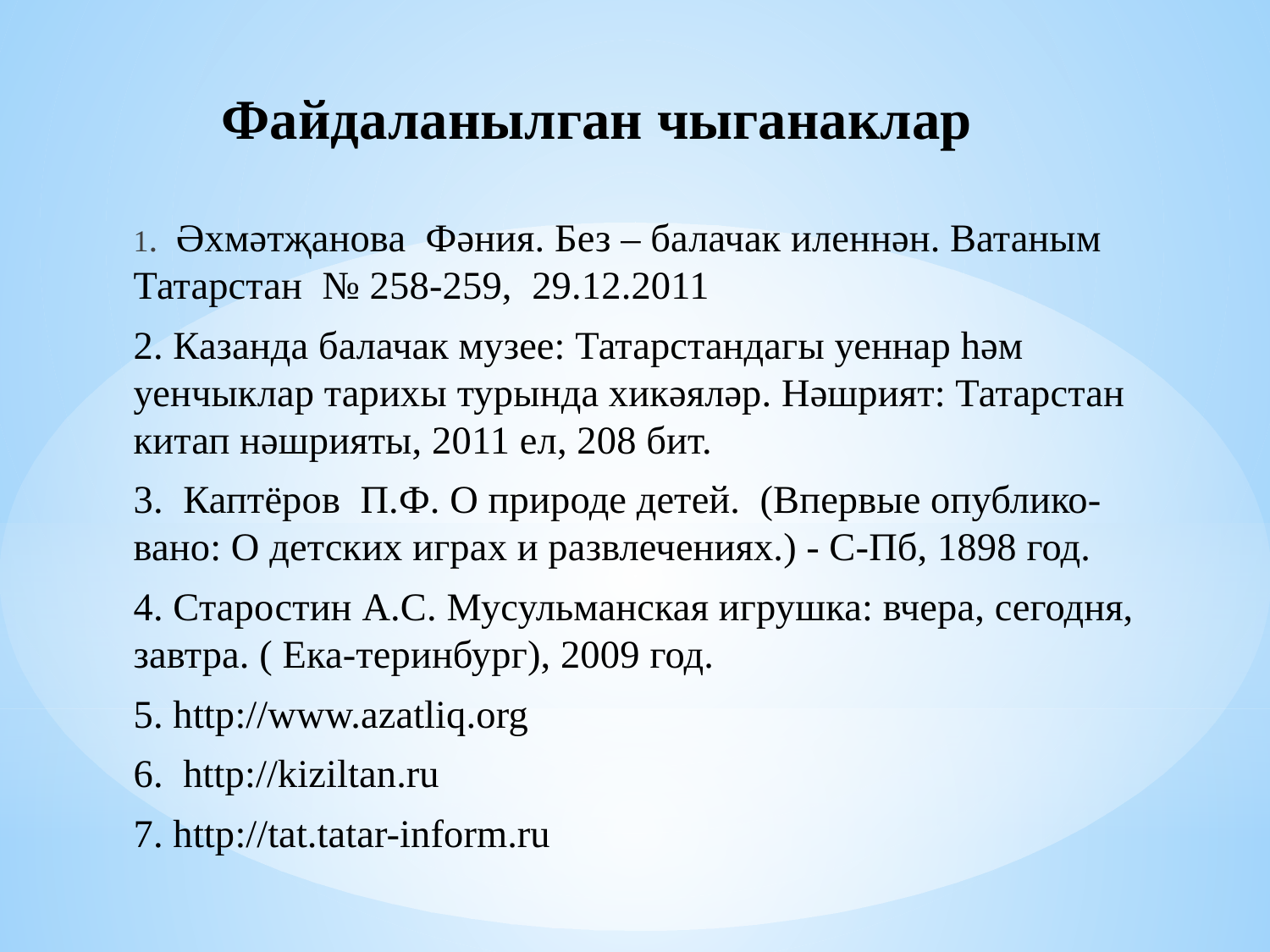

# Файдаланылган чыганаклар
1.  Әхмәтҗанова  Фәния. Без – балачак иленнән. Ватаным Татарстан  № 258-259,  29.12.2011
2. Казанда балачак музее: Татарстандагы уеннар һәм уенчыклар тарихы турында хикәяләр. Нәшрият: Татарстан китап нəшрияты, 2011 ел, 208 бит.
3.  Каптёров  П.Ф. О природе детей.  (Впервые опублико-вано: О детских играх и развлечениях.) - С-Пб, 1898 год.
4. Старостин А.С. Мусульманская игрушка: вчера, сегодня, завтра. ( Ека-теринбург), 2009 год.
5. http://www.azatliq.org
6.  http://kiziltan.ru
7. http://tat.tatar-inform.ru